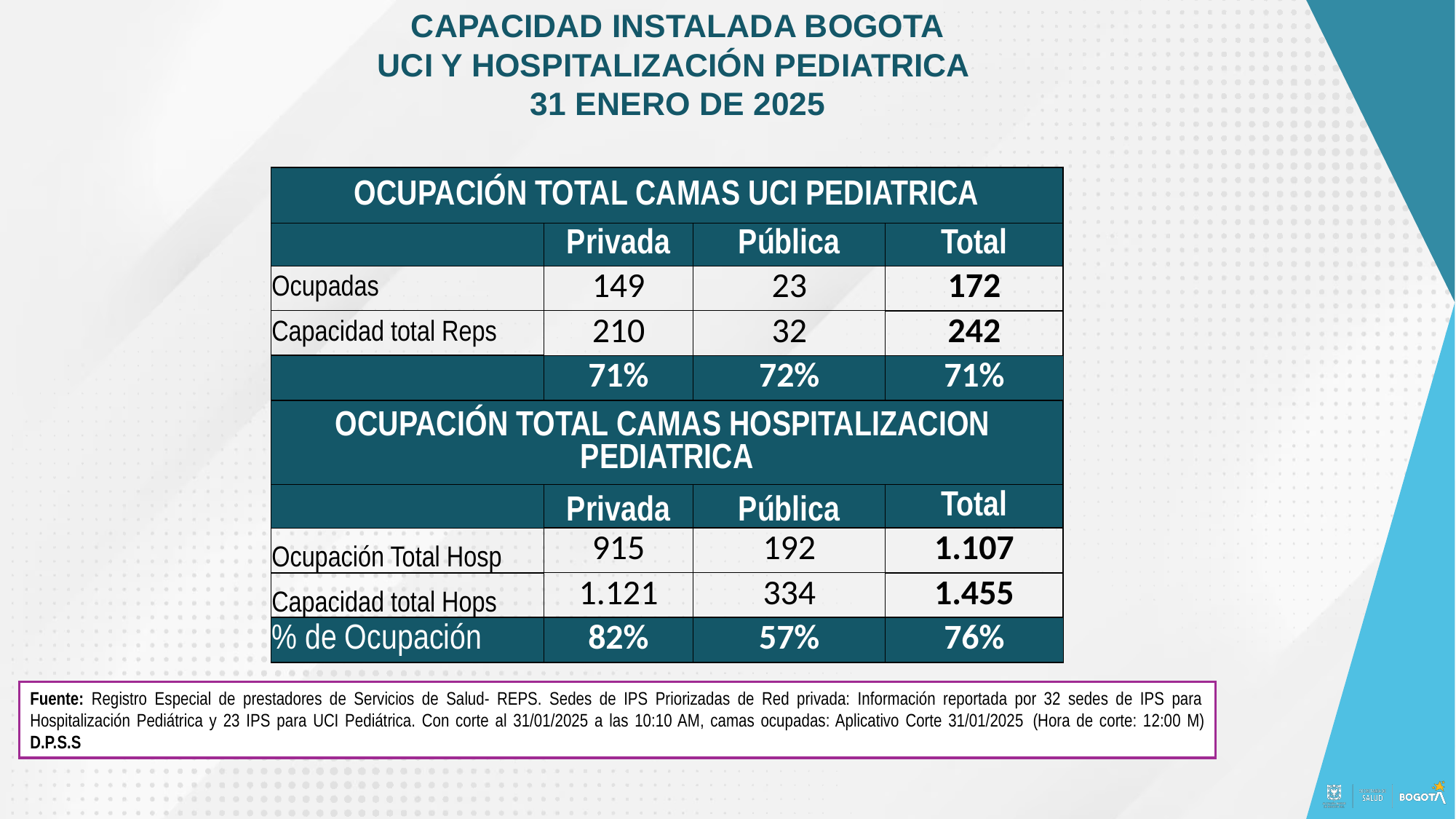

CAPACIDAD INSTALADA BOGOTA
UCI Y HOSPITALIZACIÓN PEDIATRICA
31 ENERO DE 2025

| OCUPACIÓN TOTAL CAMAS UCI PEDIATRICA |  |  |  |
| --- | --- | --- | --- |
| ​ | Privada​ | Pública​ | Total |
| Ocupadas​ | 149 | 23 | 172 |
| Capacidad total Reps | 210 | 32 | 242 |
|  | 71% | 72% | 71% |
| OCUPACIÓN TOTAL CAMAS HOSPITALIZACION PEDIATRICA |  |  |  |
| ​ | Privada​ | Pública​ | Total |
| Ocupación Total Hosp | 915 | 192 | 1.107 |
| Capacidad total Hops | 1.121 | 334 | 1.455 |
| % de Ocupación | 82% | 57% | 76% |
Fuente: Registro Especial de prestadores de Servicios de Salud- REPS. Sedes de IPS Priorizadas de Red privada: Información reportada por 32 sedes de IPS para Hospitalización Pediátrica y 23 IPS para UCI Pediátrica. Con corte al 31/01/2025 a las 10:10 AM, camas ocupadas: Aplicativo Corte 31/01/2025 (Hora de corte: 12:00 M) D.P.S.S